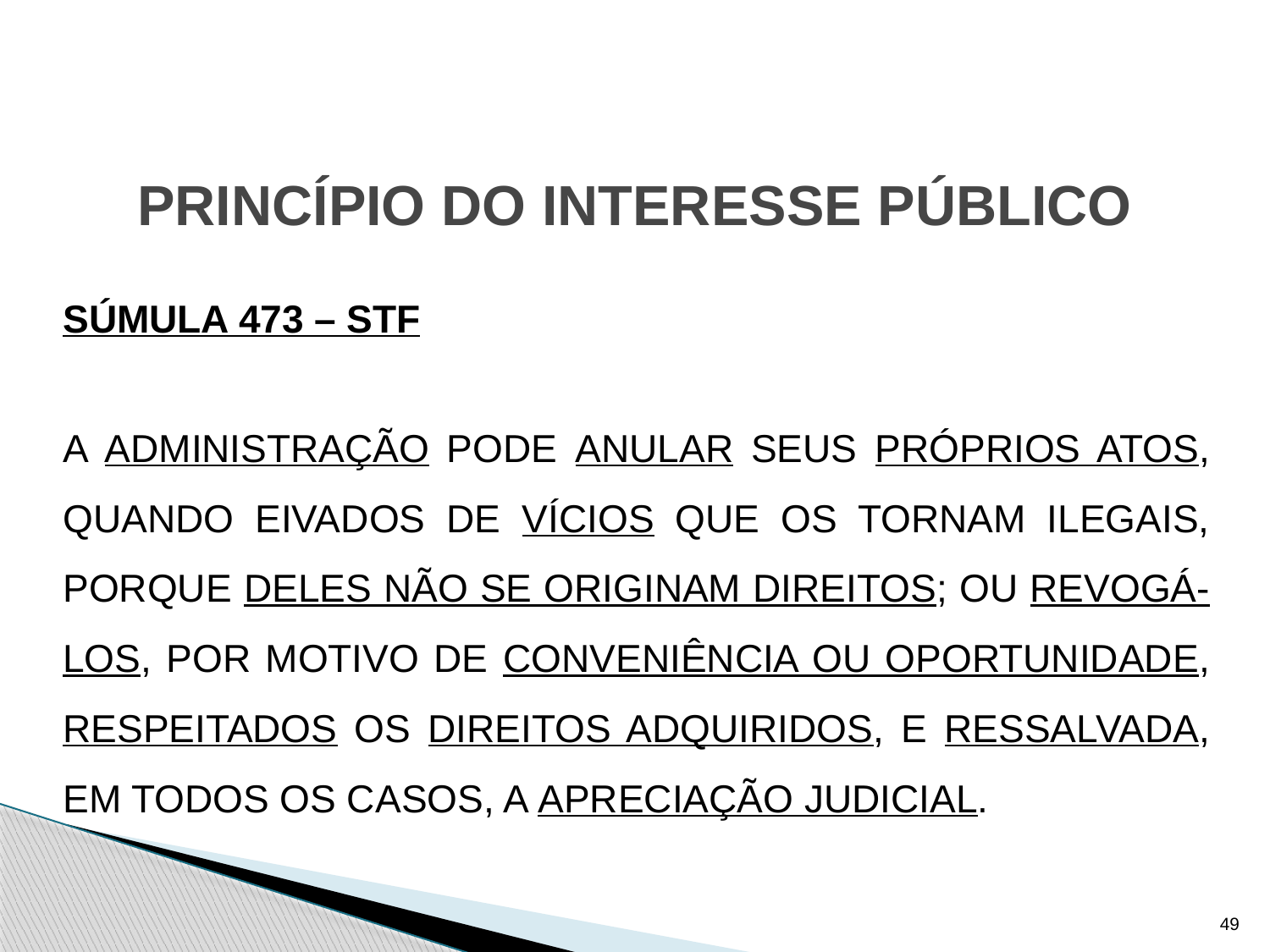

# PRINCÍPIO DO INTERESSE PÚBLICO
	SÚMULA 473 – STF

	A ADMINISTRAÇÃO PODE ANULAR SEUS PRÓPRIOS ATOS, QUANDO EIVADOS DE VÍCIOS QUE OS TORNAM ILEGAIS, PORQUE DELES NÃO SE ORIGINAM DIREITOS; OU REVOGÁ-LOS, POR MOTIVO DE CONVENIÊNCIA OU OPORTUNIDADE, RESPEITADOS OS DIREITOS ADQUIRIDOS, E RESSALVADA, EM TODOS OS CASOS, A APRECIAÇÃO JUDICIAL.

49